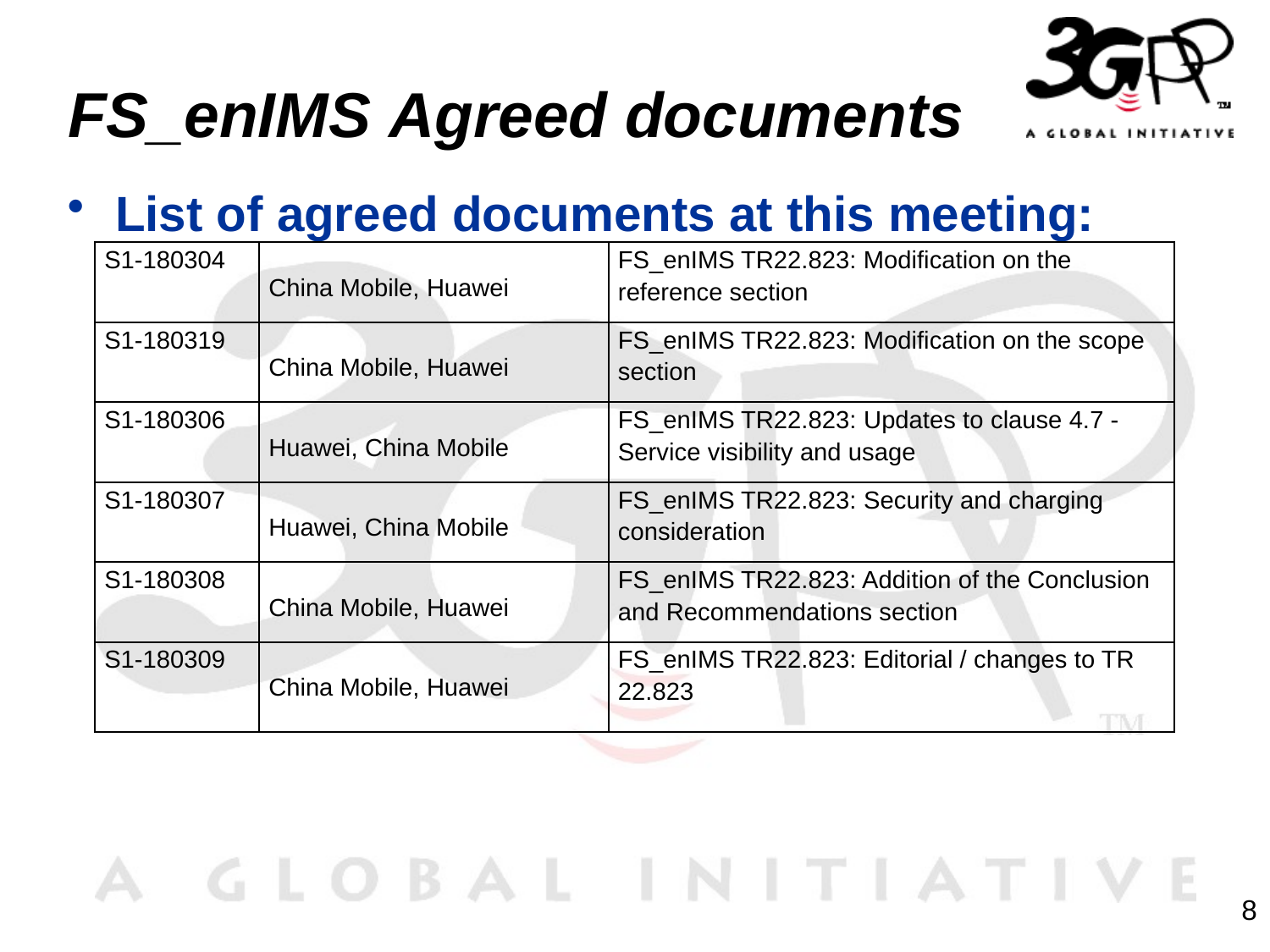

# FS_enIMS Agreed documents
List of agreed documents at this meeting:

| S1-180304 | China Mobile, Huawei | FS\_enIMS TR22.823: Modification on the reference section |
| --- | --- | --- |
| S1-180319 | China Mobile, Huawei | FS\_enIMS TR22.823: Modification on the scope section |
| S1-180306 | Huawei, China Mobile | FS\_enIMS TR22.823: Updates to clause 4.7 - Service visibility and usage |
| S1-180307 | Huawei, China Mobile | FS\_enIMS TR22.823: Security and charging consideration |
| S1-180308 | China Mobile, Huawei | FS\_enIMS TR22.823: Addition of the Conclusion and Recommendations section |
| S1-180309 | China Mobile, Huawei | FS\_enIMS TR22.823: Editorial / changes to TR 22.823 |
8